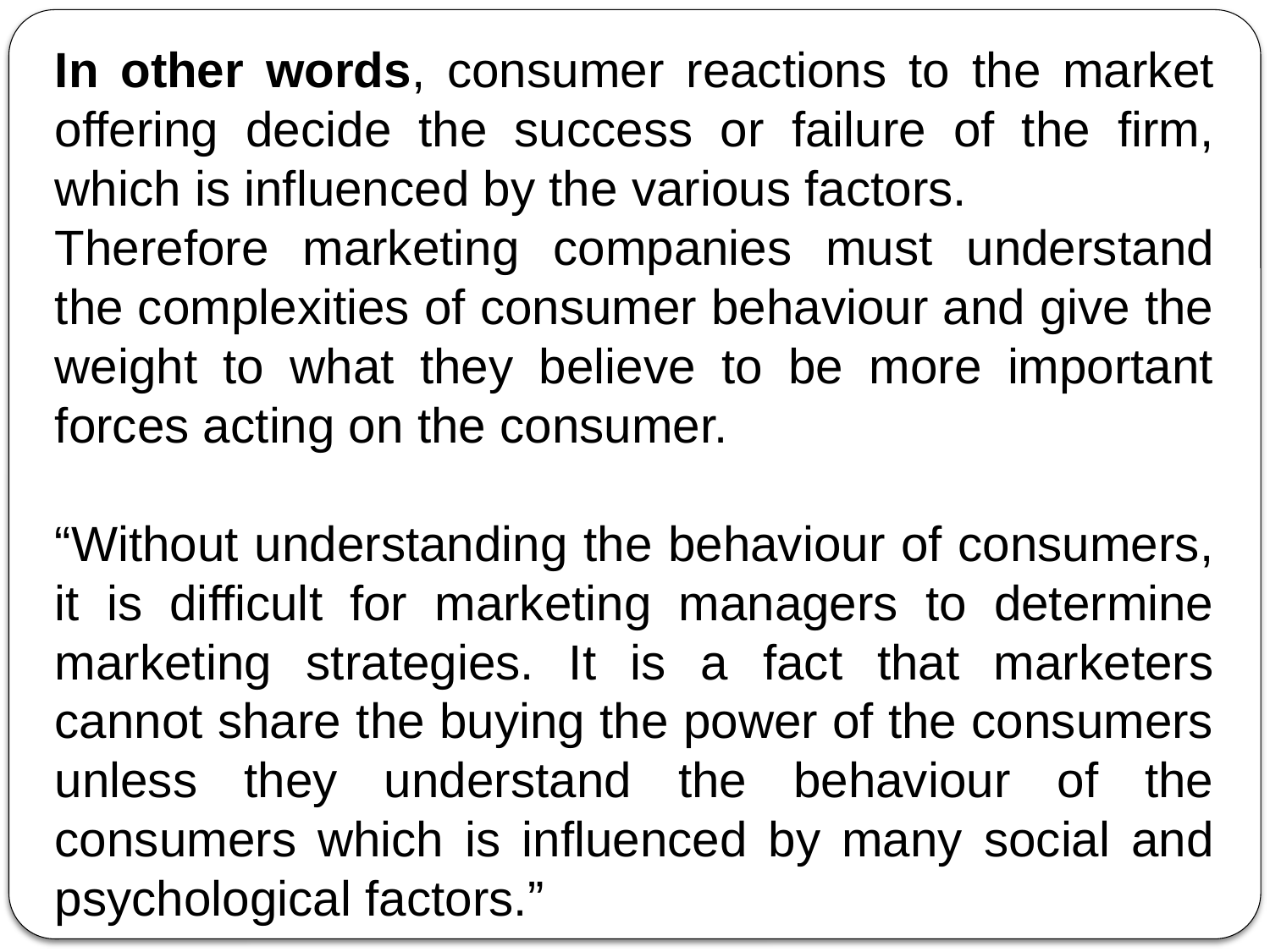

In other words, consumer reactions to the market offering decide the success or failure of the firm, which is influenced by the various factors.
Therefore marketing companies must understand the complexities of consumer behaviour and give the weight to what they believe to be more important forces acting on the consumer.

“Without understanding the behaviour of consumers, it is difficult for marketing managers to determine marketing strategies. It is a fact that marketers cannot share the buying the power of the consumers unless they understand the behaviour of the consumers which is influenced by many social and psychological factors.”